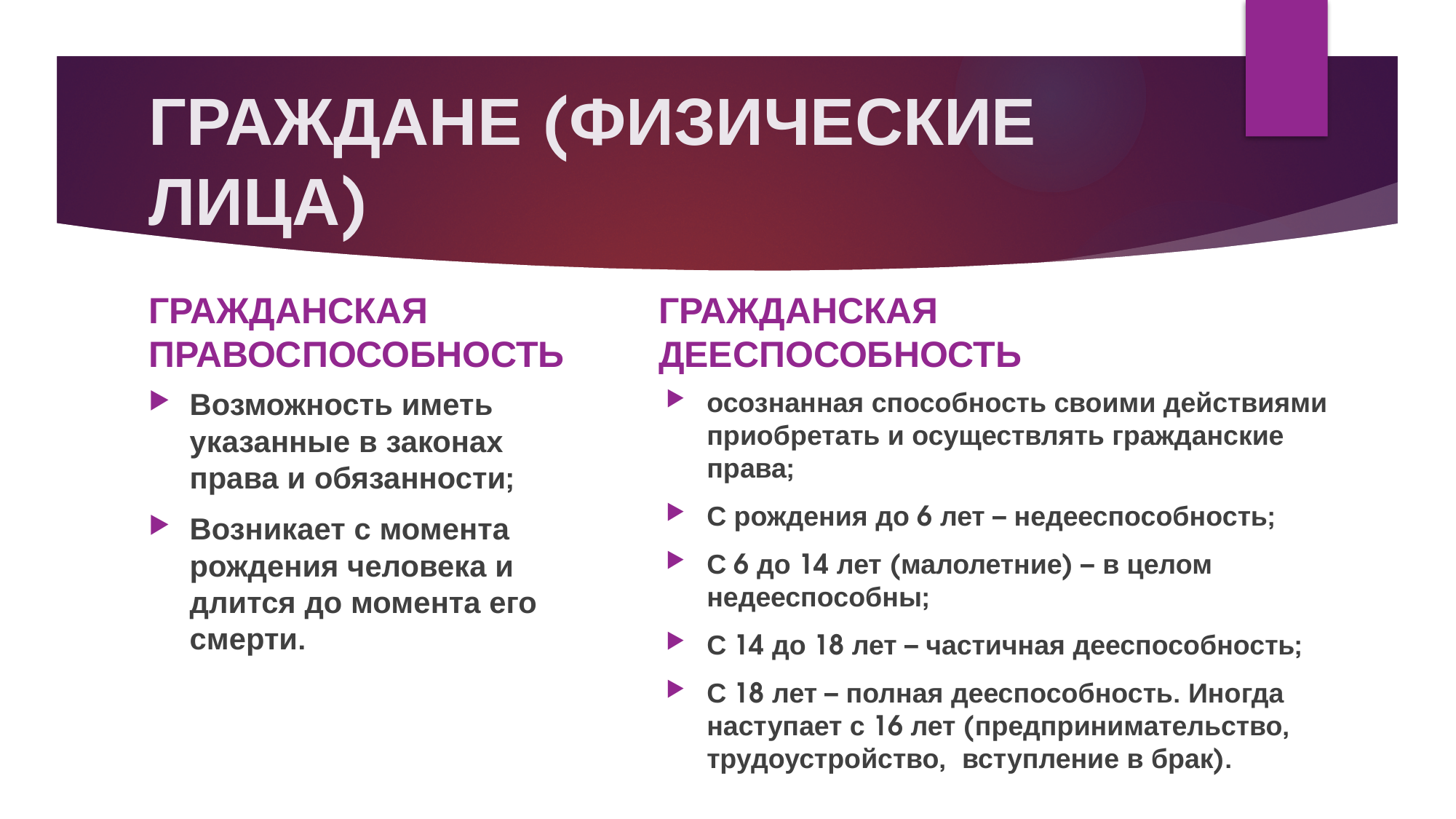

# ГРАЖДАНЕ (ФИЗИЧЕСКИЕ ЛИЦА)
ГРАЖДАНСКАЯ ПРАВОСПОСОБНОСТЬ
ГРАЖДАНСКАЯ ДЕЕСПОСОБНОСТЬ
Возможность иметь указанные в законах права и обязанности;
Возникает с момента рождения человека и длится до момента его смерти.
осознанная способность своими действиями приобретать и осуществлять гражданские права;
С рождения до 6 лет – недееспособность;
С 6 до 14 лет (малолетние) – в целом недееспособны;
С 14 до 18 лет – частичная дееспособность;
С 18 лет – полная дееспособность. Иногда наступает с 16 лет (предпринимательство, трудоустройство,  вступление в брак).